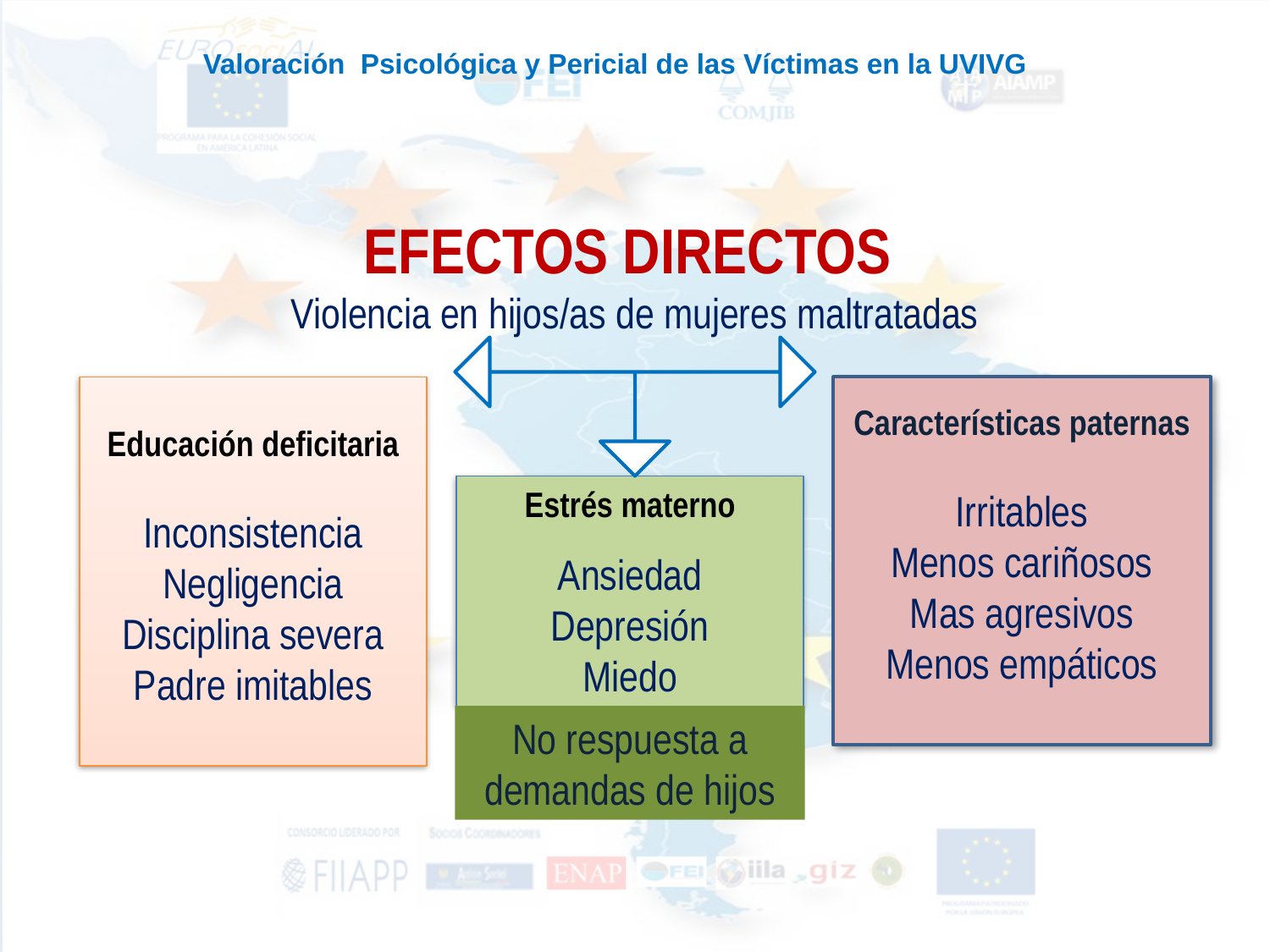

Valoración  Psicológica y Pericial de las Víctimas en la UVIVG
EFECTOS DIRECTOS
Violencia en hijos/as de mujeres maltratadas

Educación deficitaria

Inconsistencia
Negligencia
Disciplina severa
Padre imitables

Características paternas

Irritables
Menos cariñosos
Mas agresivos
Menos empáticos

Estrés materno

Ansiedad
Depresión
Miedo
No respuesta a demandas de hijos